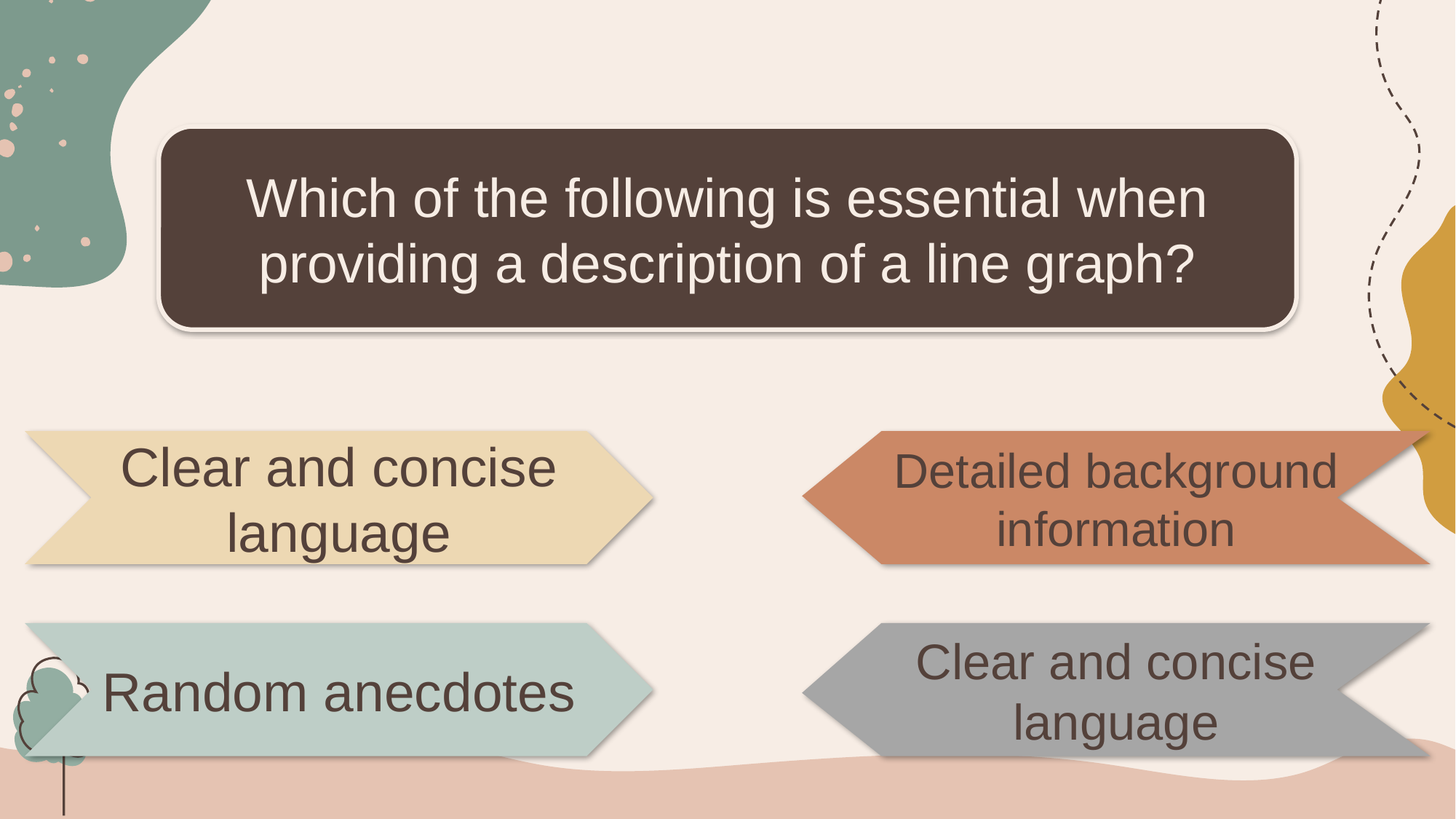

Which of the following is essential when providing a description of a line graph?
Detailed background information
Clear and concise language
Random anecdotes
Clear and concise language